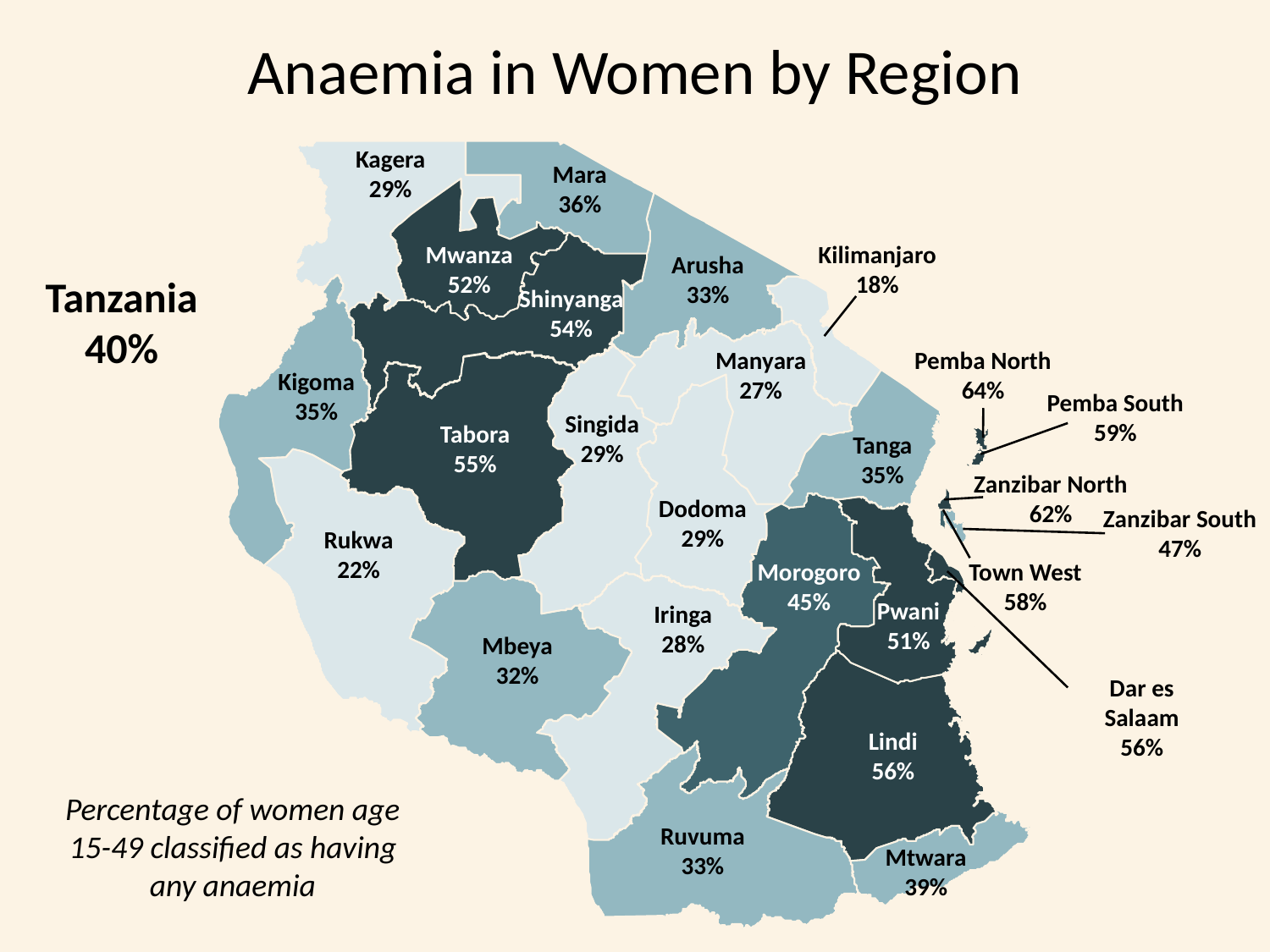

Anaemia in Women by Region
Kagera
29%

Mara
36%

Mwanza
52%
Kilimanjaro
18%
Arusha
33%
Tanzania
40%

Shinyanga
54%

Manyara
27%
Pemba North
64%

Kigoma
35%

Pemba South
59%
Singida
29%
Tabora
55%
Tanga
35%

Zanzibar North
62%
Dodoma
29%

Zanzibar South
47%

Rukwa
22%

Morogoro
45%
Town West
58%

Pwani
51%
Iringa
28%
Mbeya
32%

Dar es Salaam
56%
Lindi
56%

Percentage of women age 15-49 classified as having any anaemia

Ruvuma
33%
Mtwara
39%